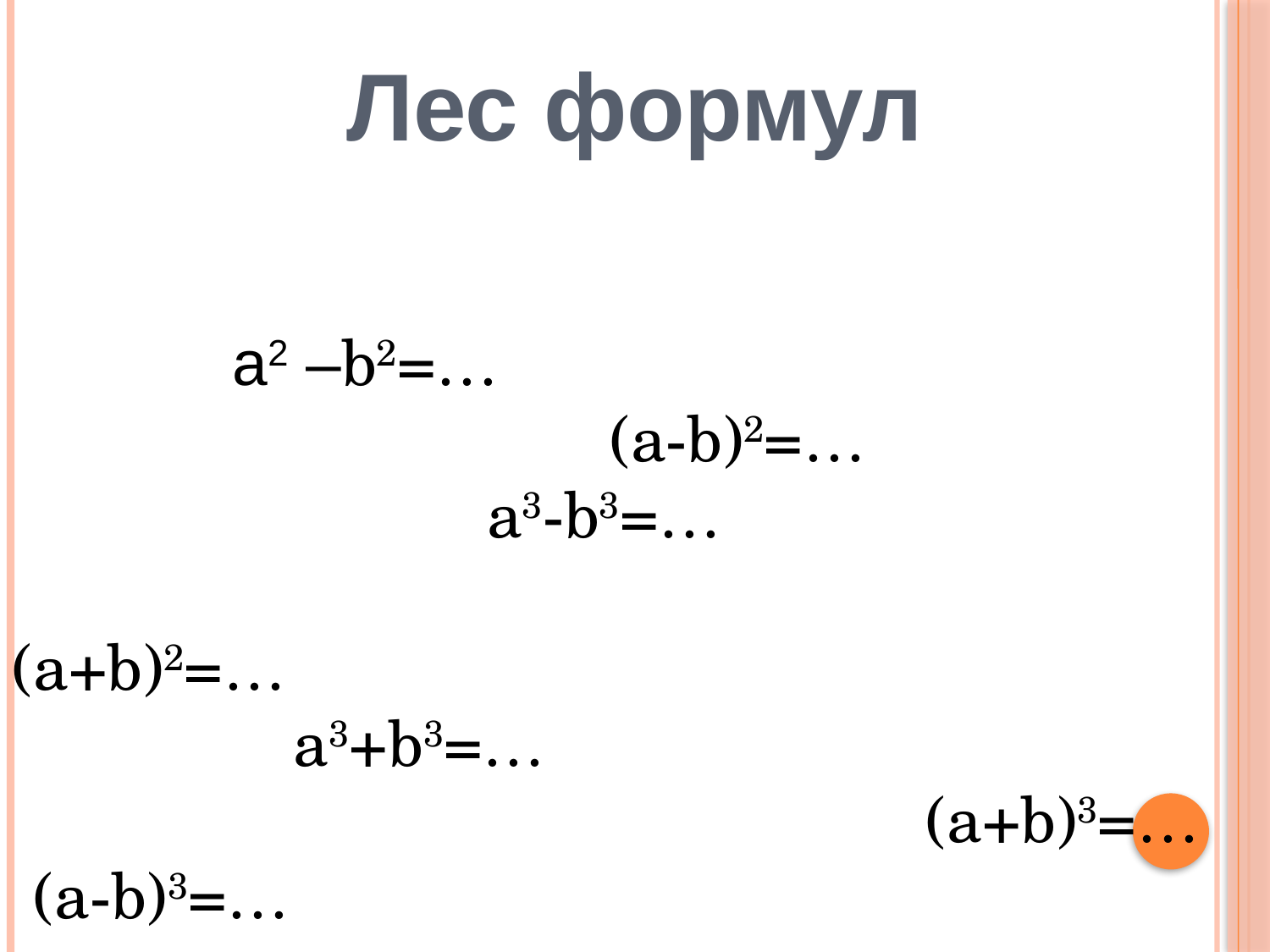

Лес формул
                а2 –b2=…
                                  (a-b)2=…
                           a3-b3=…
                                                                     (a+b)2=…
                a3+b3=…
                                                    (a+b)3=…
 (a-b)3=…